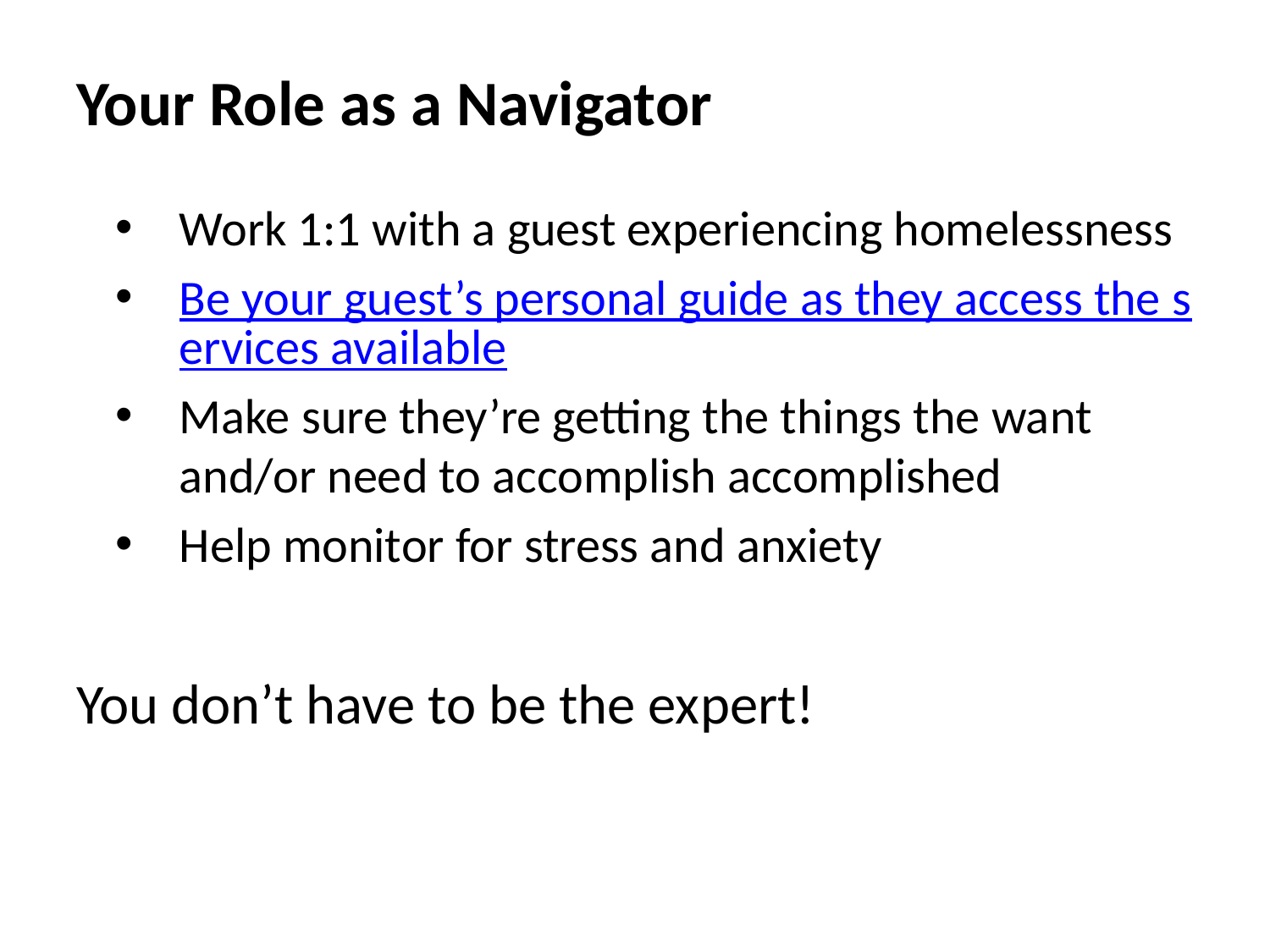

# Your Role as a Navigator
Work 1:1 with a guest experiencing homelessness
Be your guest’s personal guide as they access the services available
Make sure they’re getting the things the want and/or need to accomplish accomplished
Help monitor for stress and anxiety

You don’t have to be the expert!